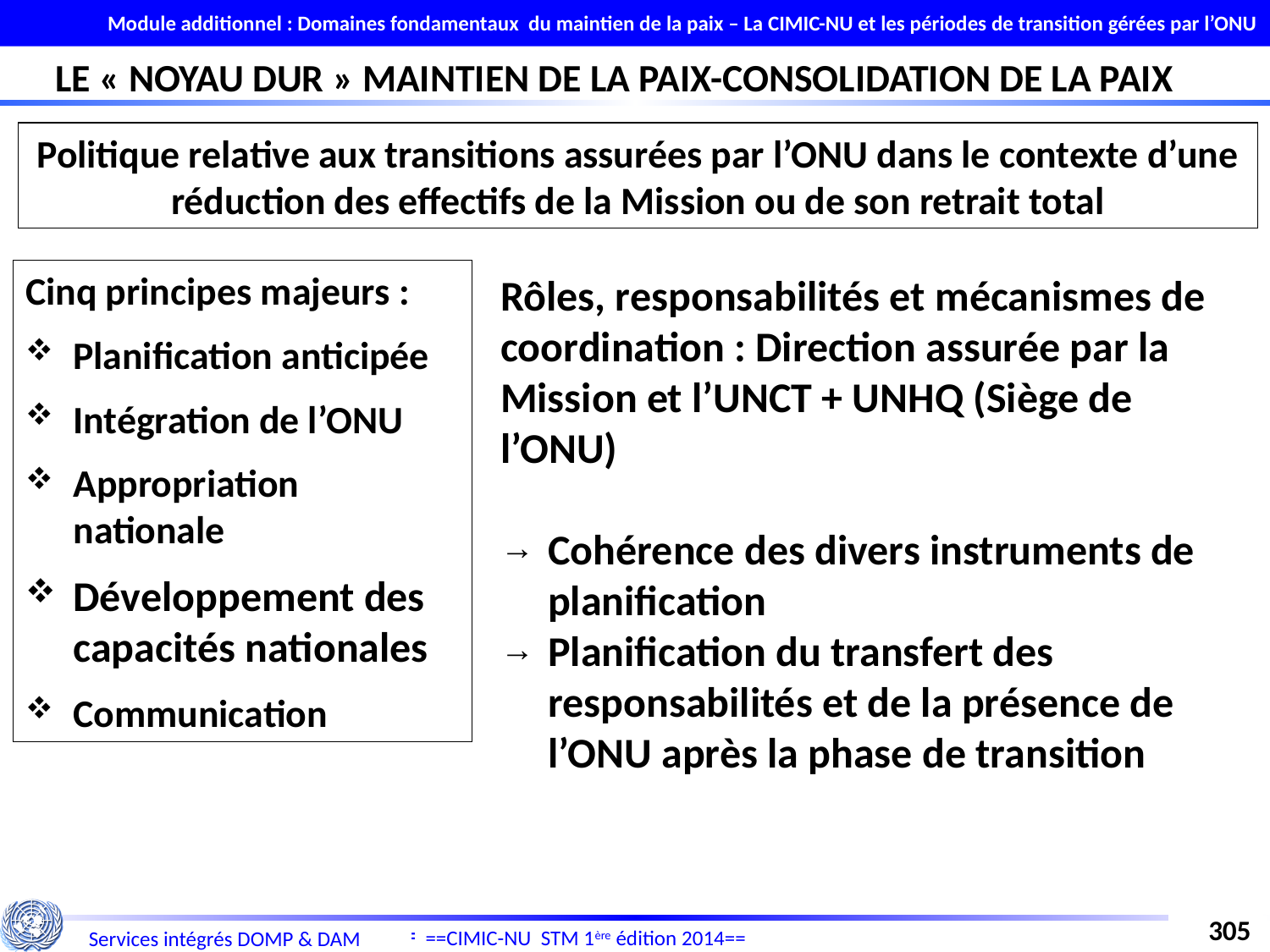

Module additionnel : Domaines fondamentaux  du maintien de la paix – La CIMIC-NU et les périodes de transition gérées par l’ONU
LE « NOYAU DUR » MAINTIEN DE LA PAIX-CONSOLIDATION DE LA PAIX
Politique relative aux transitions assurées par l’ONU dans le contexte d’une réduction des effectifs de la Mission ou de son retrait total
Cinq principes majeurs :
Planification anticipée
Intégration de l’ONU
Appropriation nationale
Développement des capacités nationales
Communication
Rôles, responsabilités et mécanismes de coordination : Direction assurée par la Mission et l’UNCT + UNHQ (Siège de l’ONU)

Cohérence des divers instruments de planification
Planification du transfert des responsabilités et de la présence de l’ONU après la phase de transition

305

==CIMIC-NU  STM 1ère édition 2014==
Services intégrés DOMP & DAM